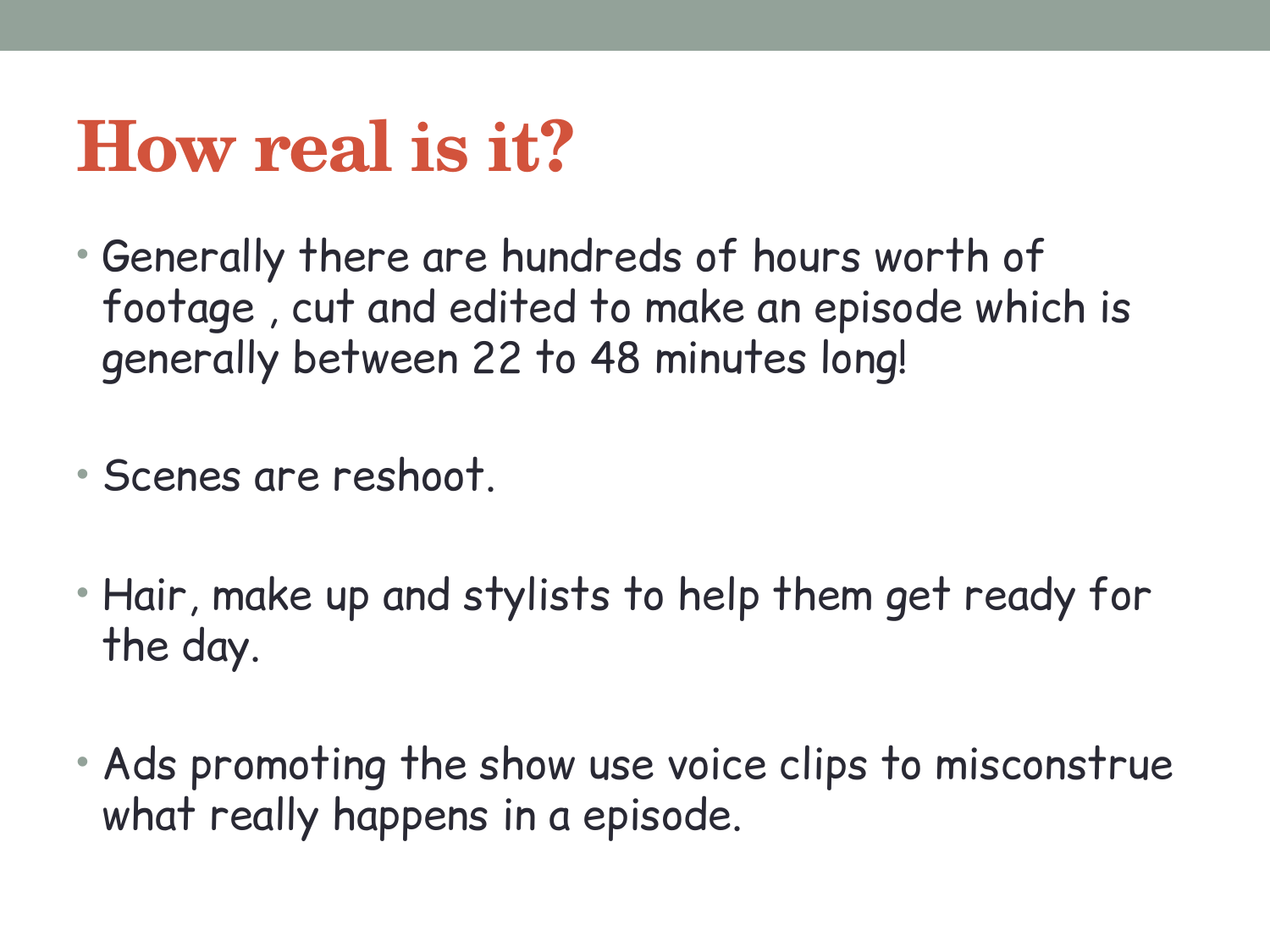

# How real is it?
Generally there are hundreds of hours worth of footage , cut and edited to make an episode which is generally between 22 to 48 minutes long!

Scenes are reshoot.

Hair, make up and stylists to help them get ready for the day.

Ads promoting the show use voice clips to misconstrue what really happens in a episode.